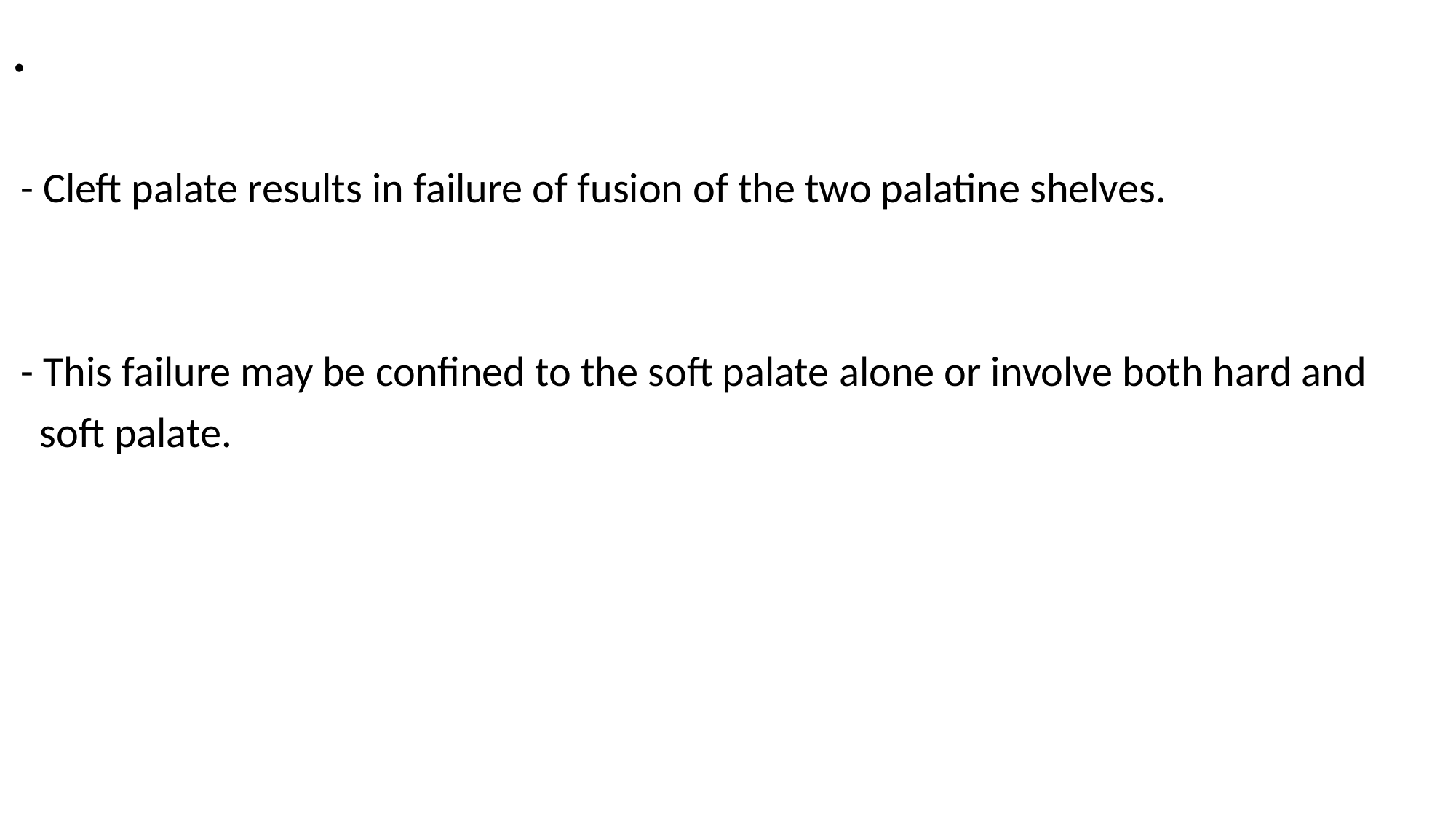

# .

 - Cleft palate results in failure of fusion of the two palatine shelves.

 - This failure may be confined to the soft palate alone or involve both hard and
   soft palate.